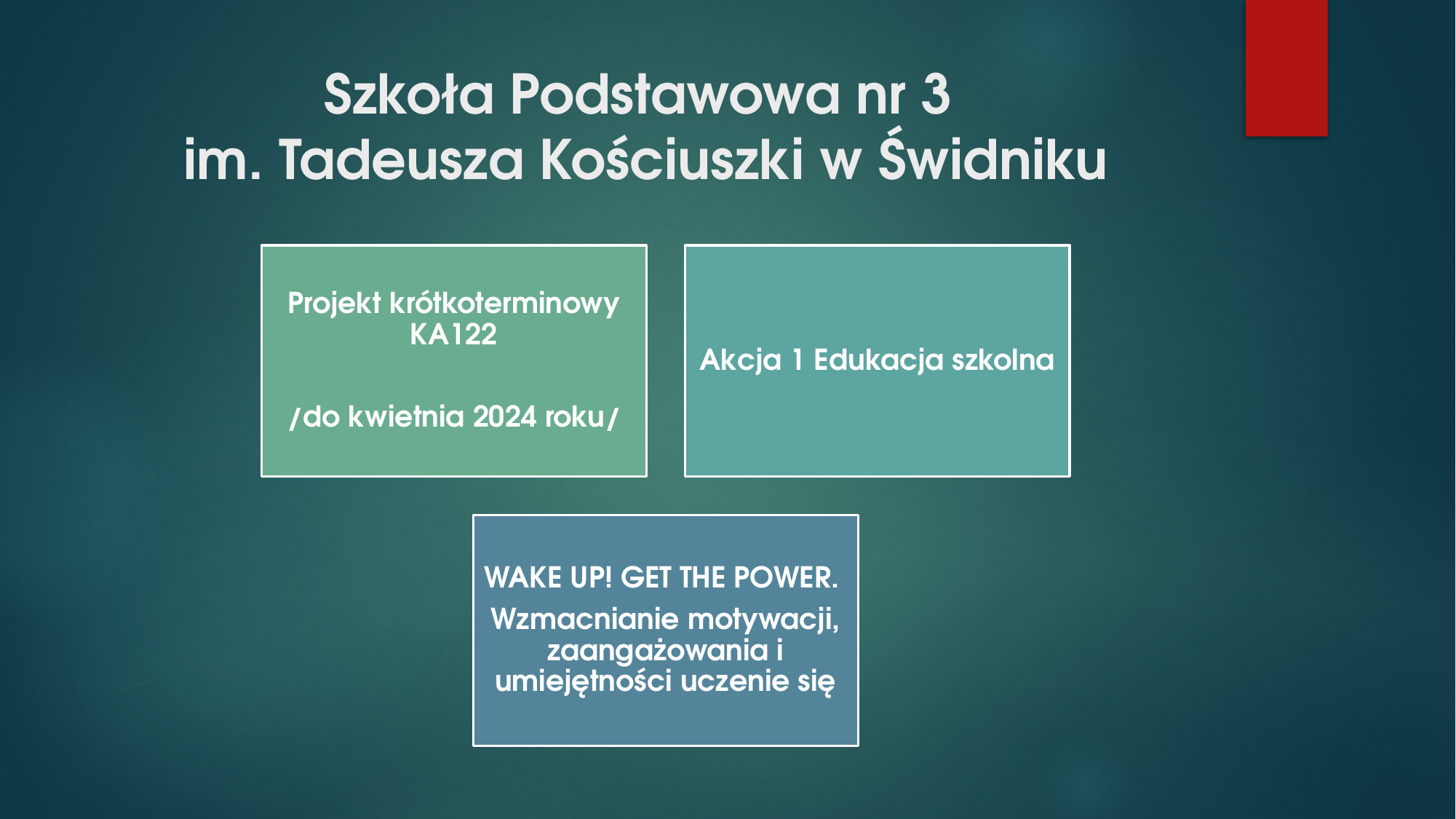

# Szkoła Podstawowa nr 3 im. Tadeusza Kościuszki w Świdniku
Projekt krótkoterminowy KA122

/do kwietnia 2024 roku/
Akcja 1 Edukacja szkolna
WAKE UP! GET THE POWER.
Wzmacnianie motywacji, zaangażowania i umiejętności uczenie się